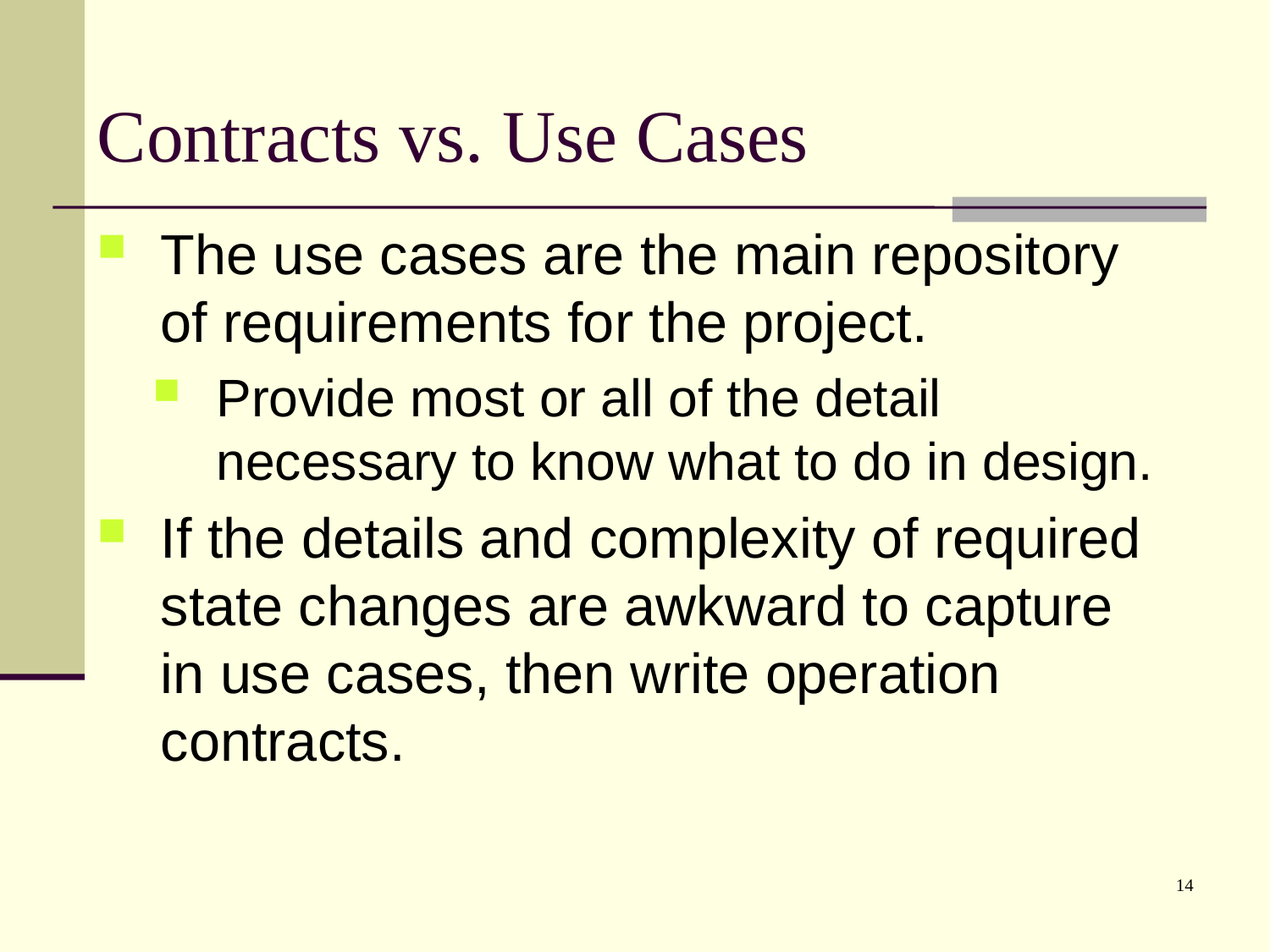

# Contracts vs. Use Cases
The use cases are the main repository of requirements for the project.
Provide most or all of the detail necessary to know what to do in design.
If the details and complexity of required state changes are awkward to capture in use cases, then write operation contracts.
14